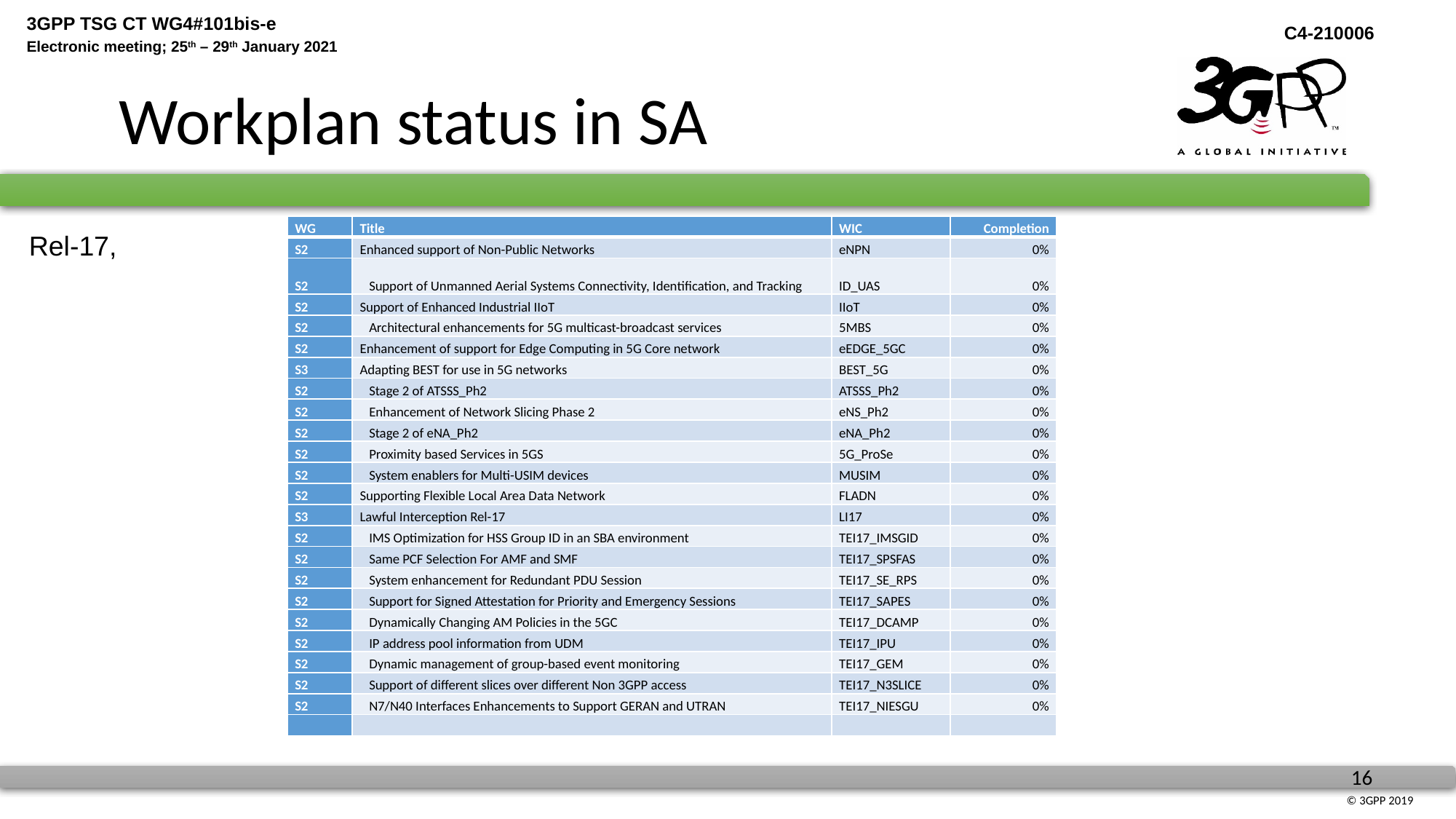

# Workplan status in SA
| WG | Title | WIC | Completion |
| --- | --- | --- | --- |
| S2 | Enhanced support of Non-Public Networks | eNPN | 0% |
| S2 | Support of Unmanned Aerial Systems Connectivity, Identification, and Tracking | ID\_UAS | 0% |
| S2 | Support of Enhanced Industrial IIoT | IIoT | 0% |
| S2 | Architectural enhancements for 5G multicast-broadcast services | 5MBS | 0% |
| S2 | Enhancement of support for Edge Computing in 5G Core network | eEDGE\_5GC | 0% |
| S3 | Adapting BEST for use in 5G networks | BEST\_5G | 0% |
| S2 | Stage 2 of ATSSS\_Ph2 | ATSSS\_Ph2 | 0% |
| S2 | Enhancement of Network Slicing Phase 2 | eNS\_Ph2 | 0% |
| S2 | Stage 2 of eNA\_Ph2 | eNA\_Ph2 | 0% |
| S2 | Proximity based Services in 5GS | 5G\_ProSe | 0% |
| S2 | System enablers for Multi-USIM devices | MUSIM | 0% |
| S2 | Supporting Flexible Local Area Data Network | FLADN | 0% |
| S3 | Lawful Interception Rel-17 | LI17 | 0% |
| S2 | IMS Optimization for HSS Group ID in an SBA environment | TEI17\_IMSGID | 0% |
| S2 | Same PCF Selection For AMF and SMF | TEI17\_SPSFAS | 0% |
| S2 | System enhancement for Redundant PDU Session | TEI17\_SE\_RPS | 0% |
| S2 | Support for Signed Attestation for Priority and Emergency Sessions | TEI17\_SAPES | 0% |
| S2 | Dynamically Changing AM Policies in the 5GC | TEI17\_DCAMP | 0% |
| S2 | IP address pool information from UDM | TEI17\_IPU | 0% |
| S2 | Dynamic management of group-based event monitoring | TEI17\_GEM | 0% |
| S2 | Support of different slices over different Non 3GPP access | TEI17\_N3SLICE | 0% |
| S2 | N7/N40 Interfaces Enhancements to Support GERAN and UTRAN | TEI17\_NIESGU | 0% |
|  |  |  |  |
Rel-17,